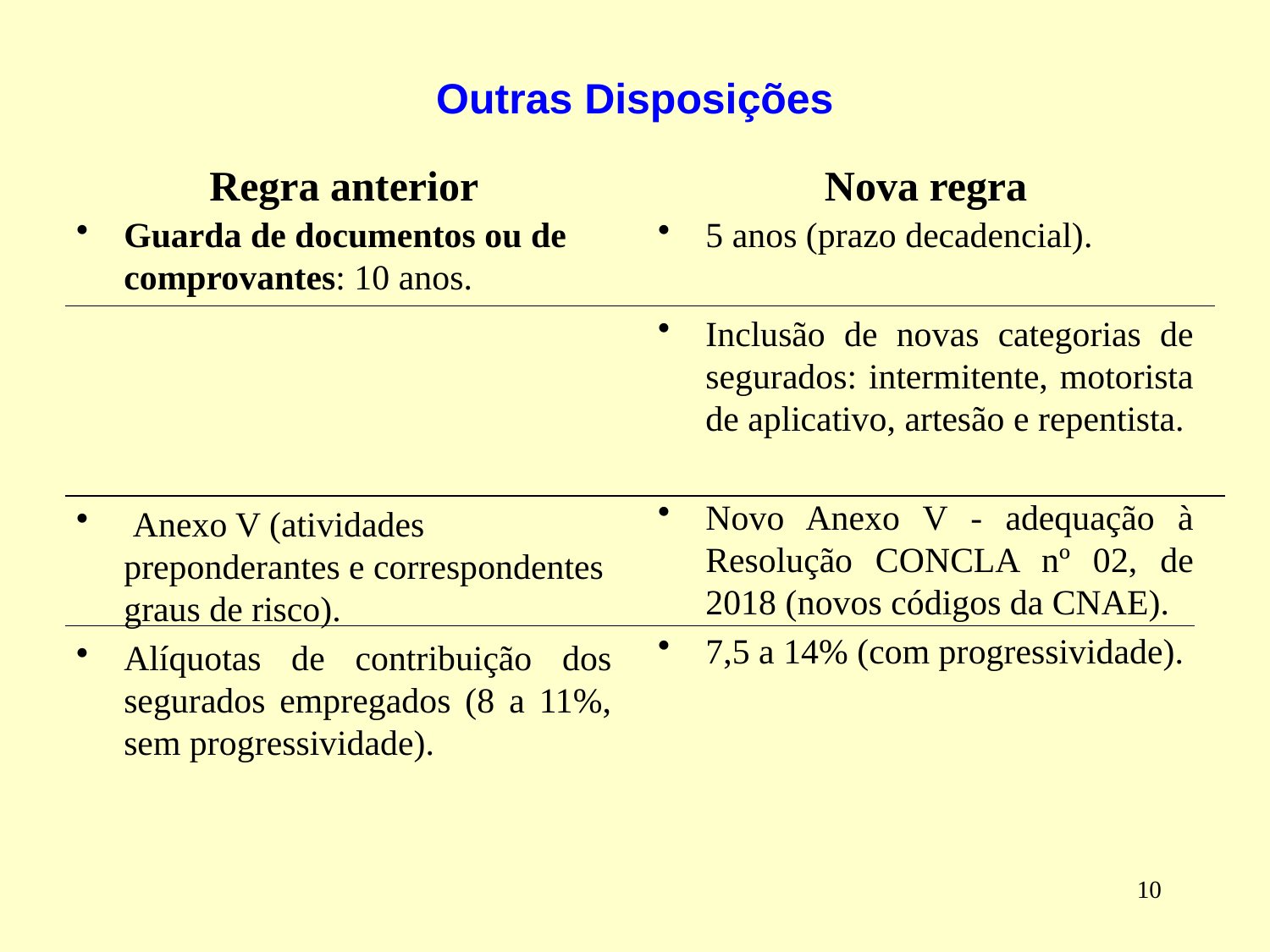

# Outras Disposições
Regra anterior
Nova regra
Guarda de documentos ou de comprovantes: 10 anos.

 Anexo V (atividades preponderantes e correspondentes graus de risco).
Alíquotas de contribuição dos segurados empregados (8 a 11%, sem progressividade).
5 anos (prazo decadencial).

Inclusão de novas categorias de segurados: intermitente, motorista de aplicativo, artesão e repentista.

Novo Anexo V - adequação à Resolução CONCLA nº 02, de 2018 (novos códigos da CNAE).
7,5 a 14% (com progressividade).
10